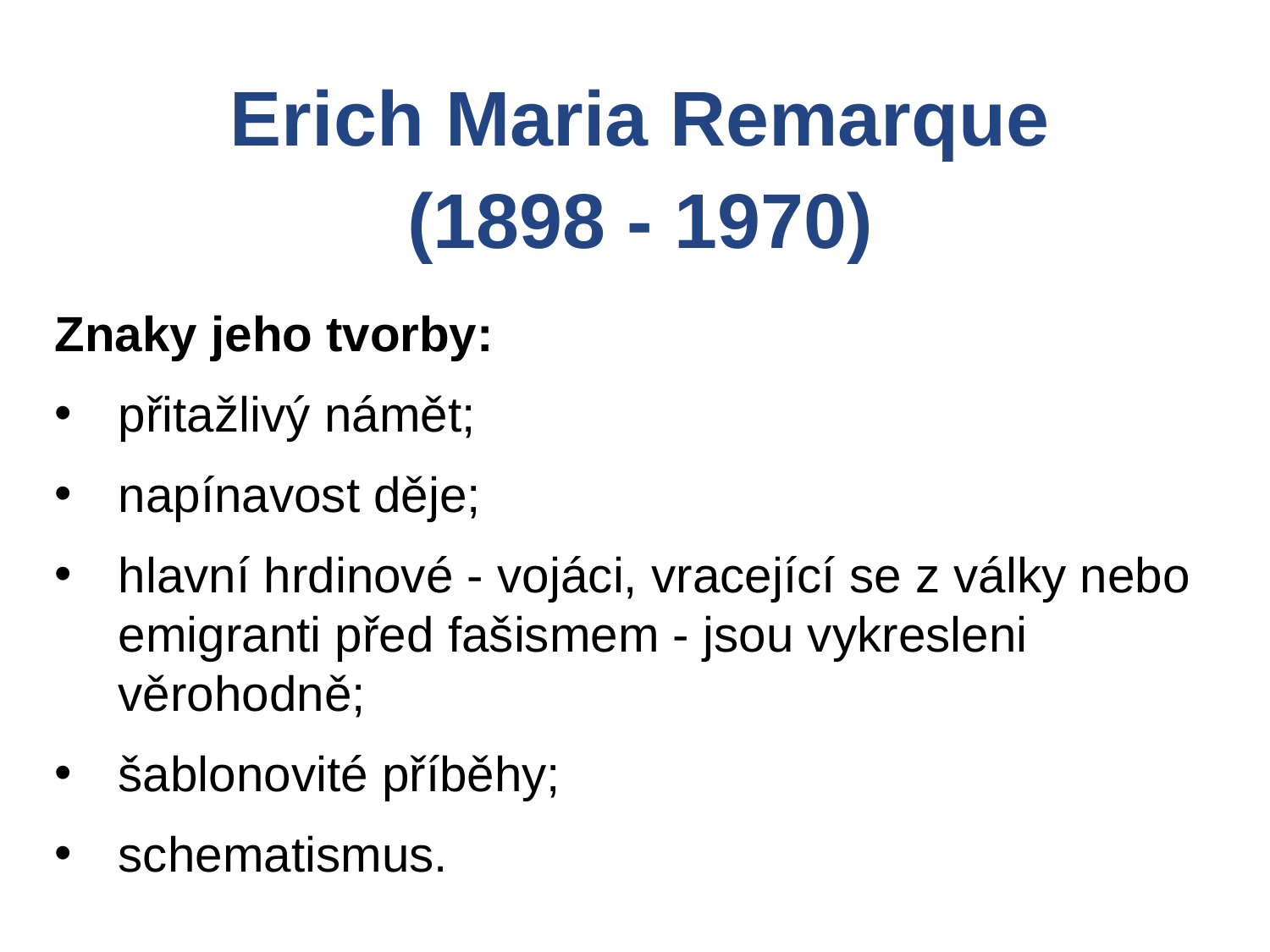

Erich Maria Remarque
(1898 - 1970)
Znaky jeho tvorby:
přitažlivý námět;
napínavost děje;
hlavní hrdinové - vojáci, vracející se z války nebo emigranti před fašismem - jsou vykresleni věrohodně;
šablonovité příběhy;
schematismus.